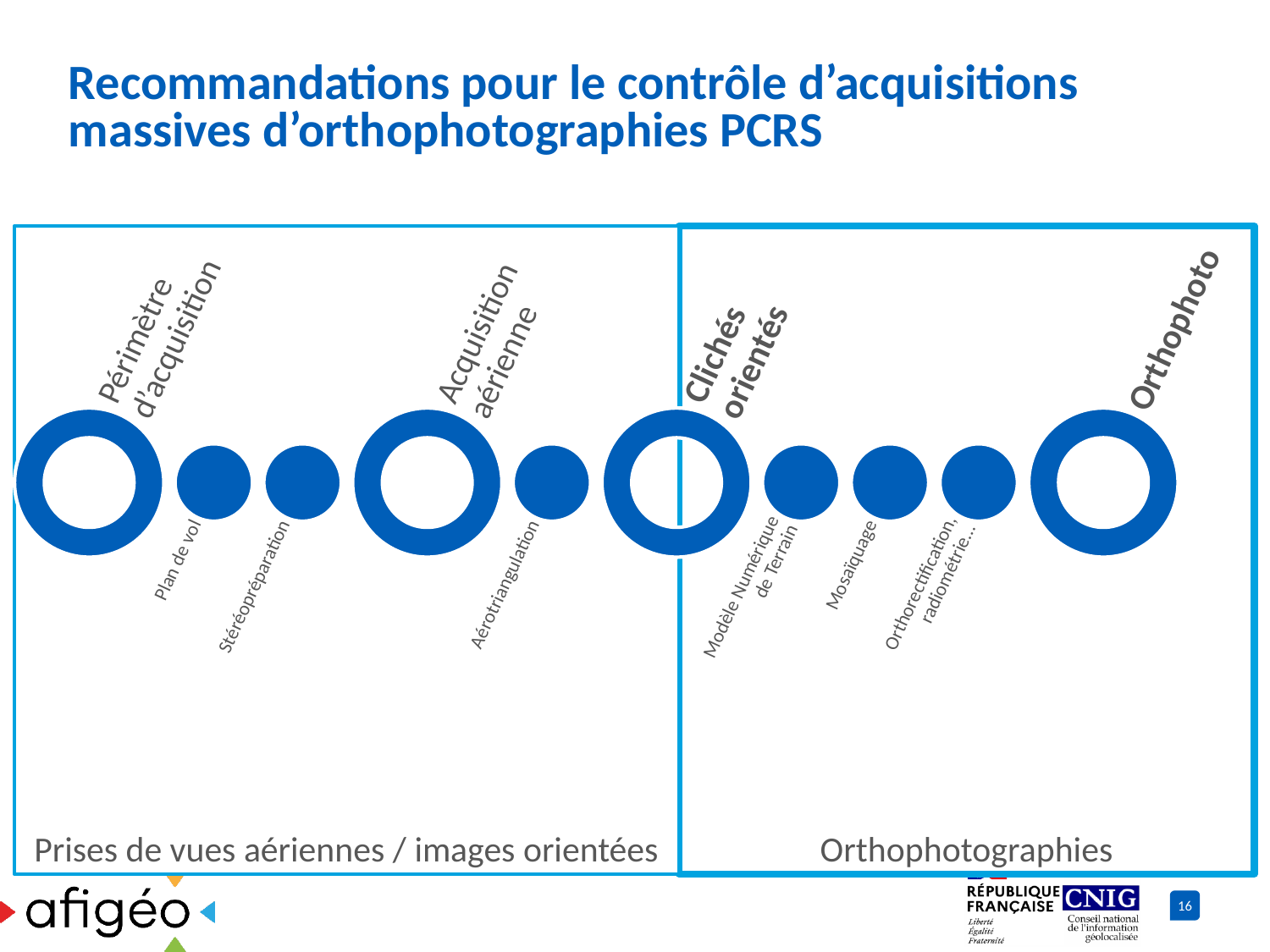

# Recommandations pour le contrôle d’acquisitions massives d’orthophotographies PCRS
Périmètre d’acquisition
Plan de vol
Stéréopréparation
Acquisition aérienne
Aérotriangulation
Clichés orientés
Modèle Numérique de Terrain
Mosaïquage
Orthorectification, radiométrie…
Orthophoto
Prises de vues aériennes / images orientées
Orthophotographies